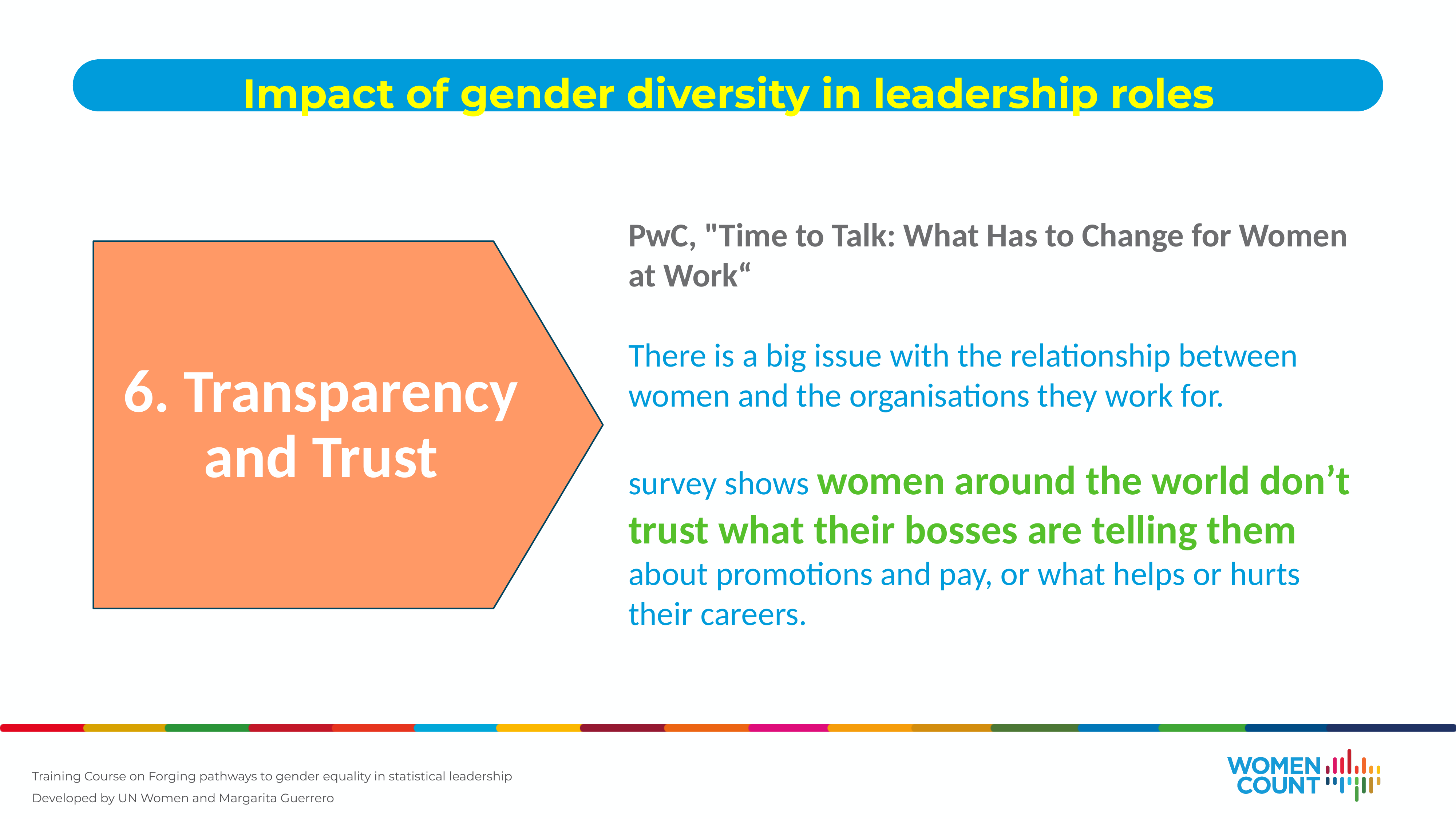

Impact of gender diversity in leadership roles
PwC, "Time to Talk: What Has to Change for Women at Work“

There is a big issue with the relationship between women and the organisations they work for.

survey shows women around the world don’t trust what their bosses are telling them about promotions and pay, or what helps or hurts their careers.
6. Transparency and Trust
Training Course on Forging pathways to gender equality in statistical leadership
Developed by UN Women and Margarita Guerrero